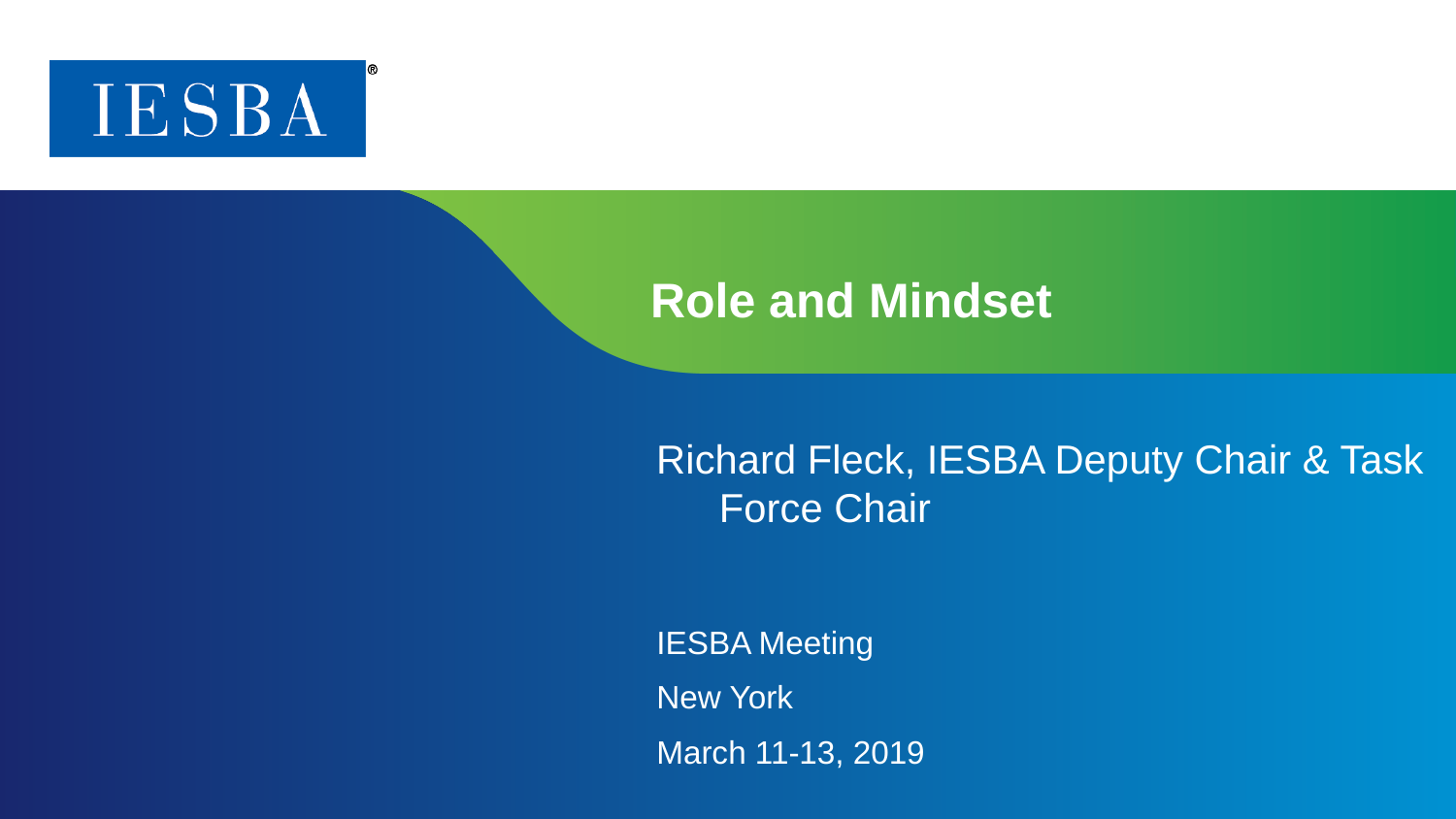

# Role and Mindset
Richard Fleck, IESBA Deputy Chair & Task Force Chair
IESBA Meeting
New York
March 11-13, 2019